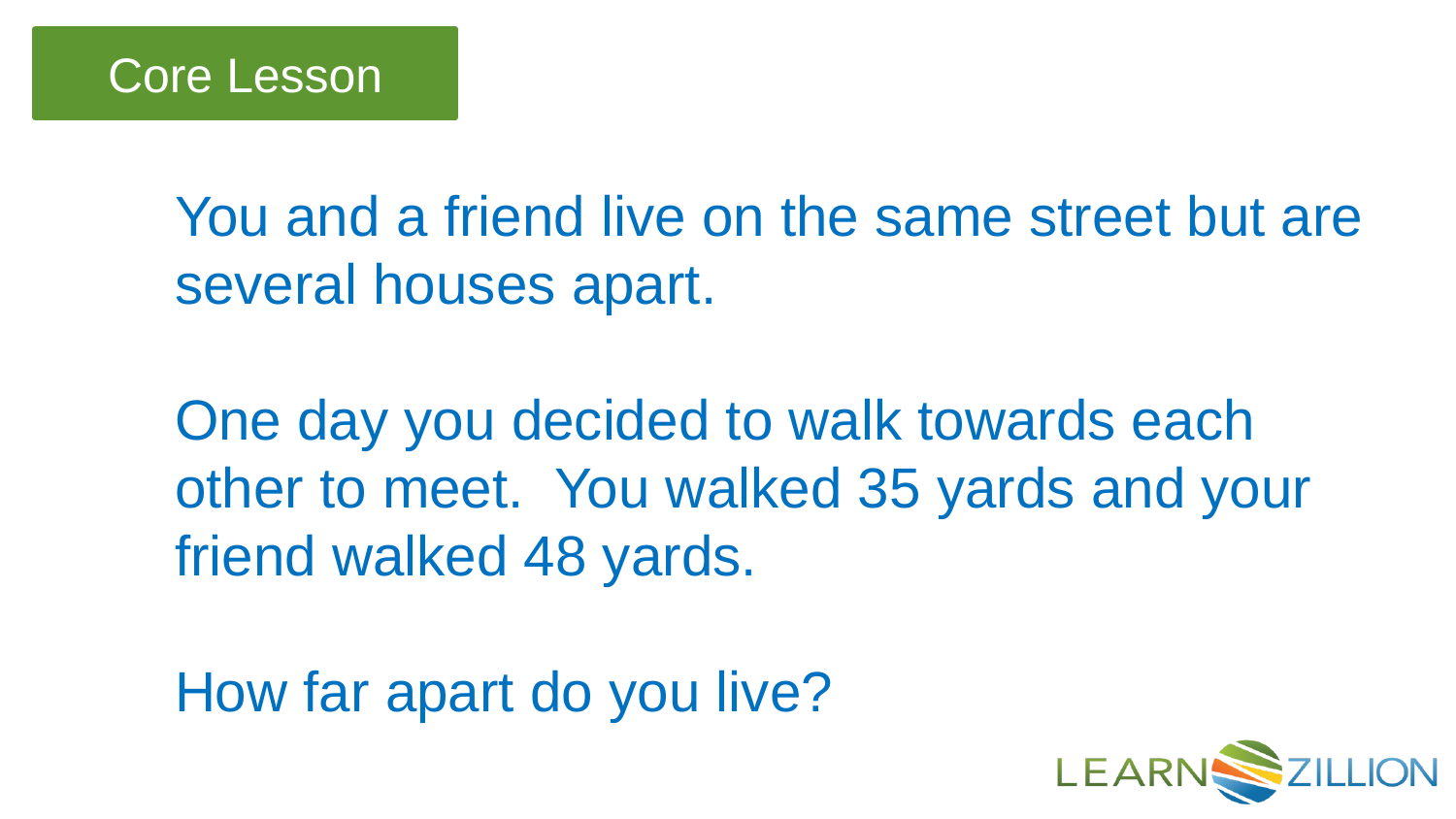

You and a friend live on the same street but are several houses apart.

One day you decided to walk towards each other to meet.  You walked 35 yards and your friend walked 48 yards.

How far apart do you live?